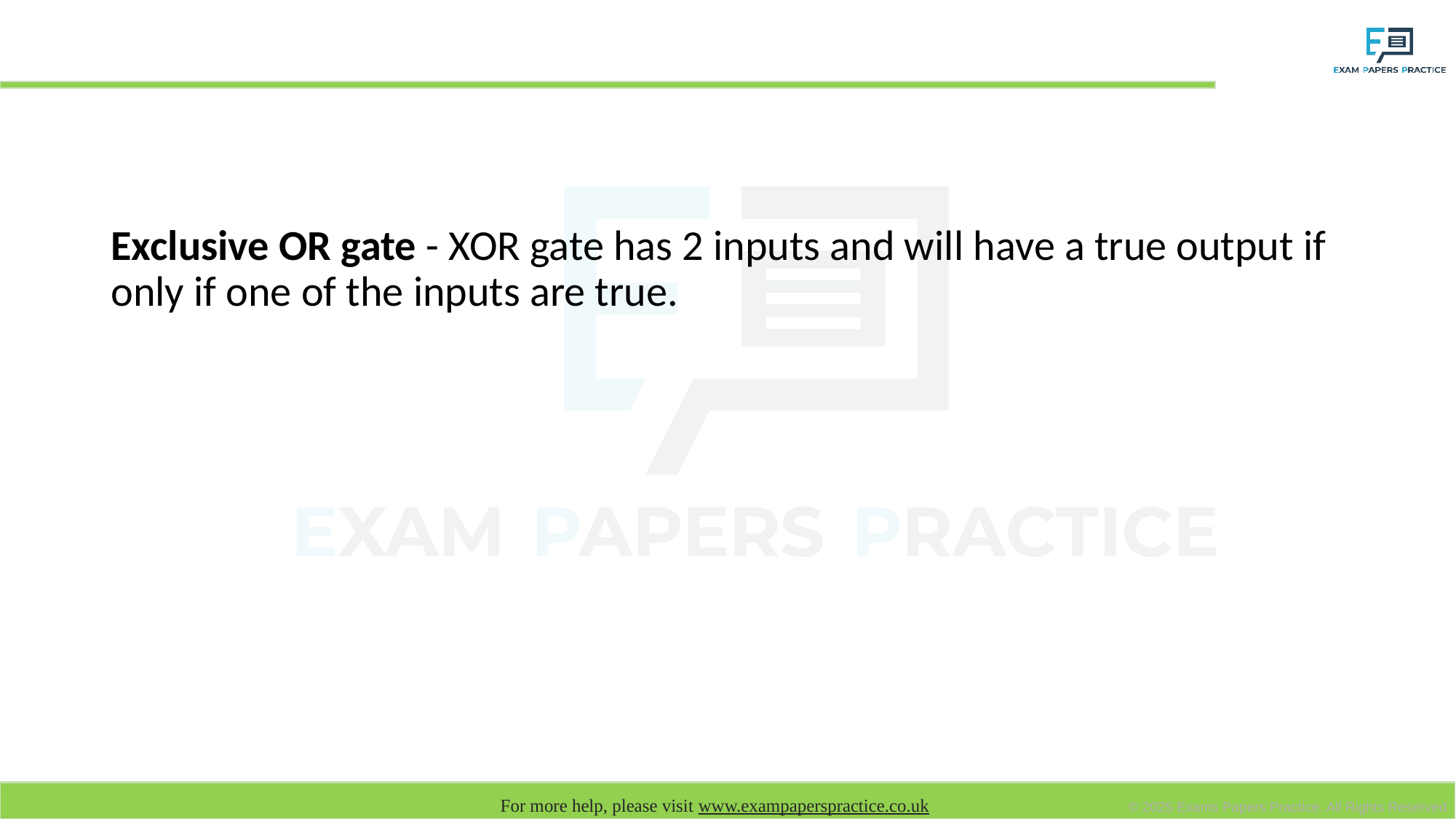

# XOR Gate
Exclusive OR gate - XOR gate has 2 inputs and will have a true output if only if one of the inputs are true.